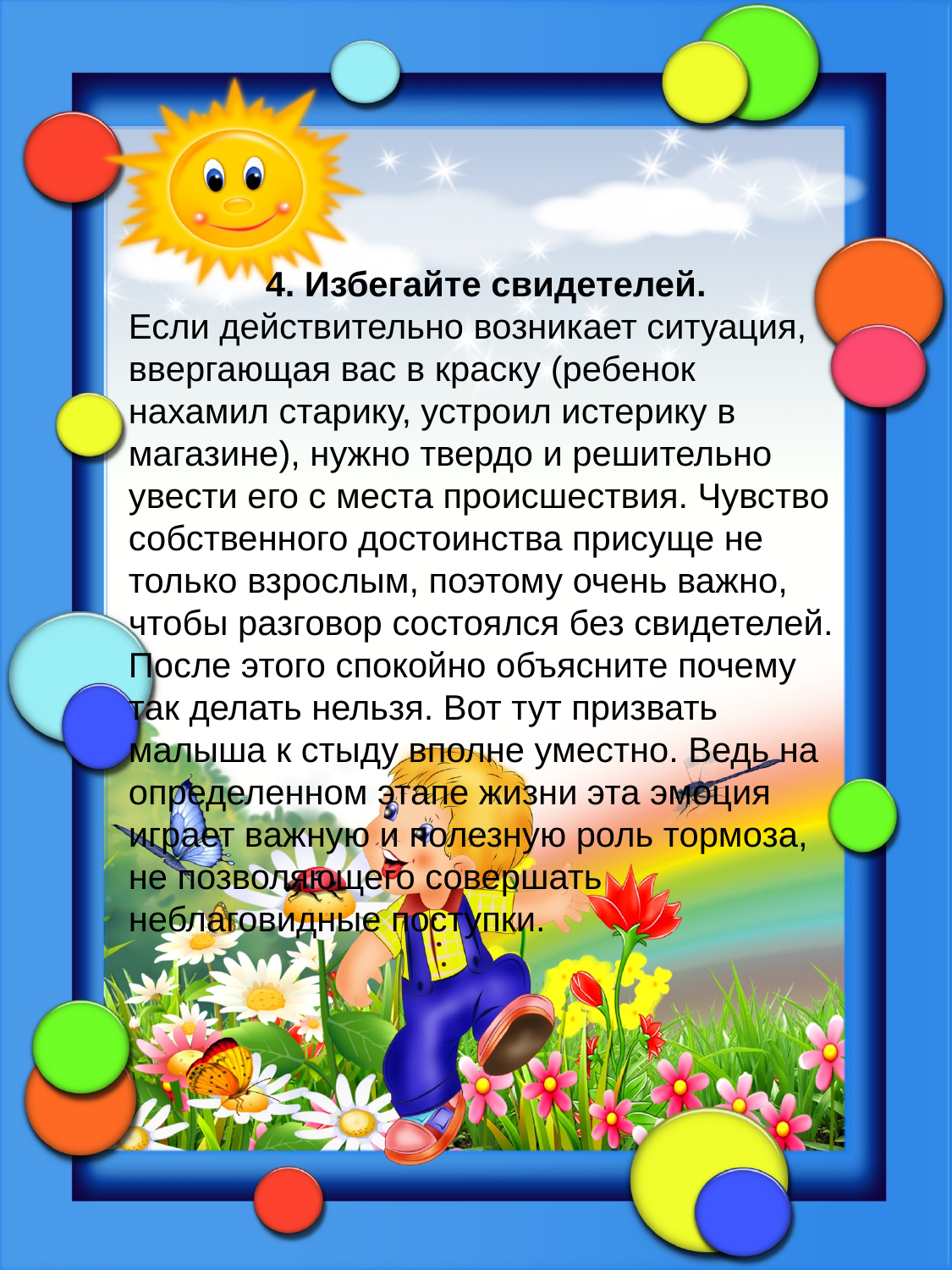

4. Избегайте свидетелей.
Если действительно возникает ситуация, ввергающая вас в краску (ребенок нахамил старику, устроил истерику в магазине), нужно твердо и решительно увести его с места происшествия. Чувство собственного достоинства присуще не только взрослым, поэтому очень важно, чтобы разговор состоялся без свидетелей. После этого спокойно объясните почему так делать нельзя. Вот тут призвать малыша к стыду вполне уместно. Ведь на определенном этапе жизни эта эмоция играет важную и полезную роль тормоза, не позволяющего совершать неблаговидные поступки.